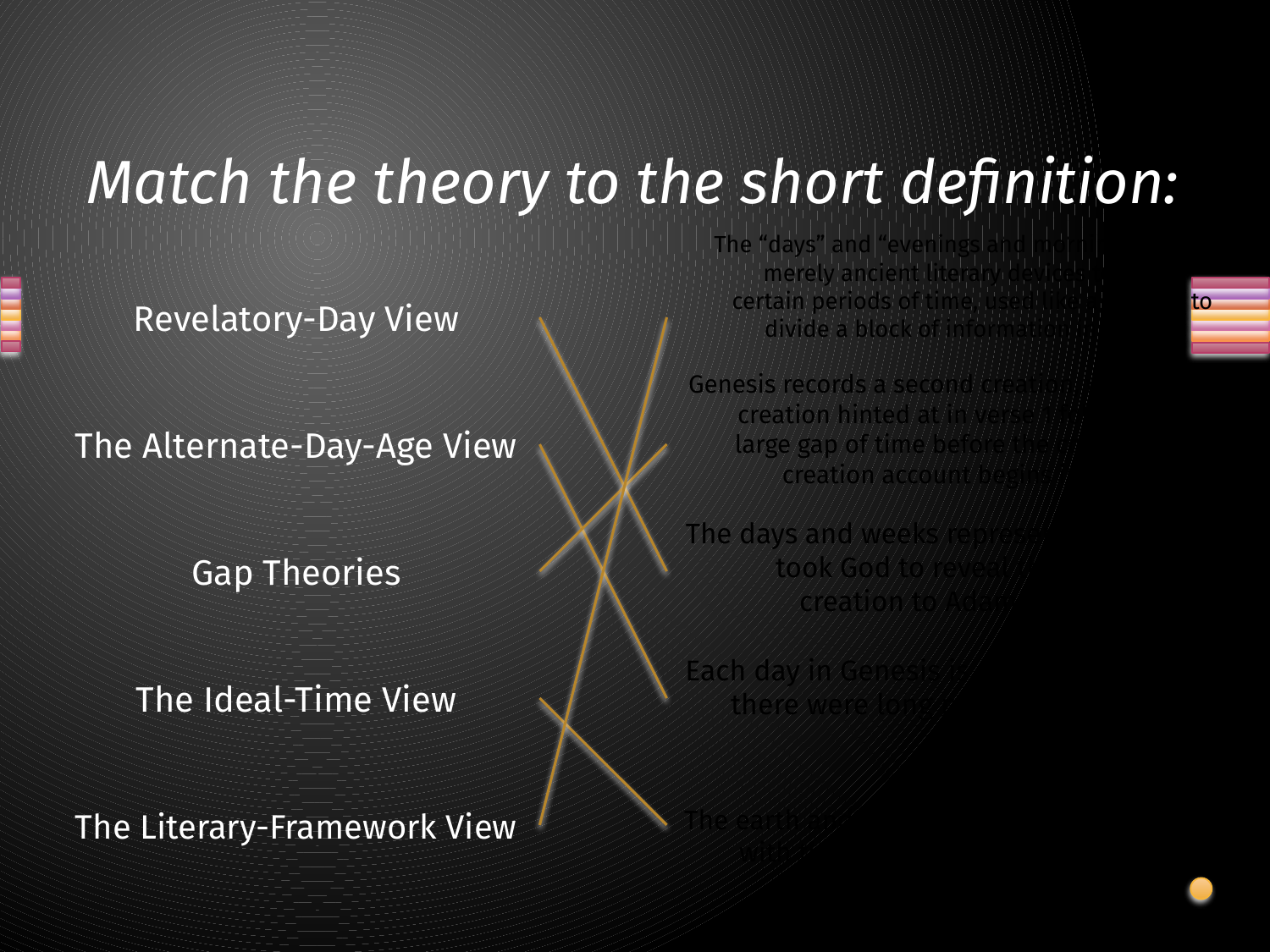

# Match the theory to the short definition:
The “days” and “evenings and mornings” are merely ancient literary devices to frame certain periods of time, used like a chapter to divide a block of information in a book.
Revelatory-Day View
Genesis records a second creation, with a first creation hinted at in verse 1 followed by a large gap of time before the contemporary creation account begins in verse 2
The Alternate-Day-Age View
The days and weeks represent the time it took God to reveal the story of creation to Adam or Moses
Gap Theories
Each day in Genesis is a 24 hour day, but there were long periods between the days.
The Ideal-Time View
The earth and all living things were created with the appearance of age. The trees, for example, created with rings.
The Literary-Framework View